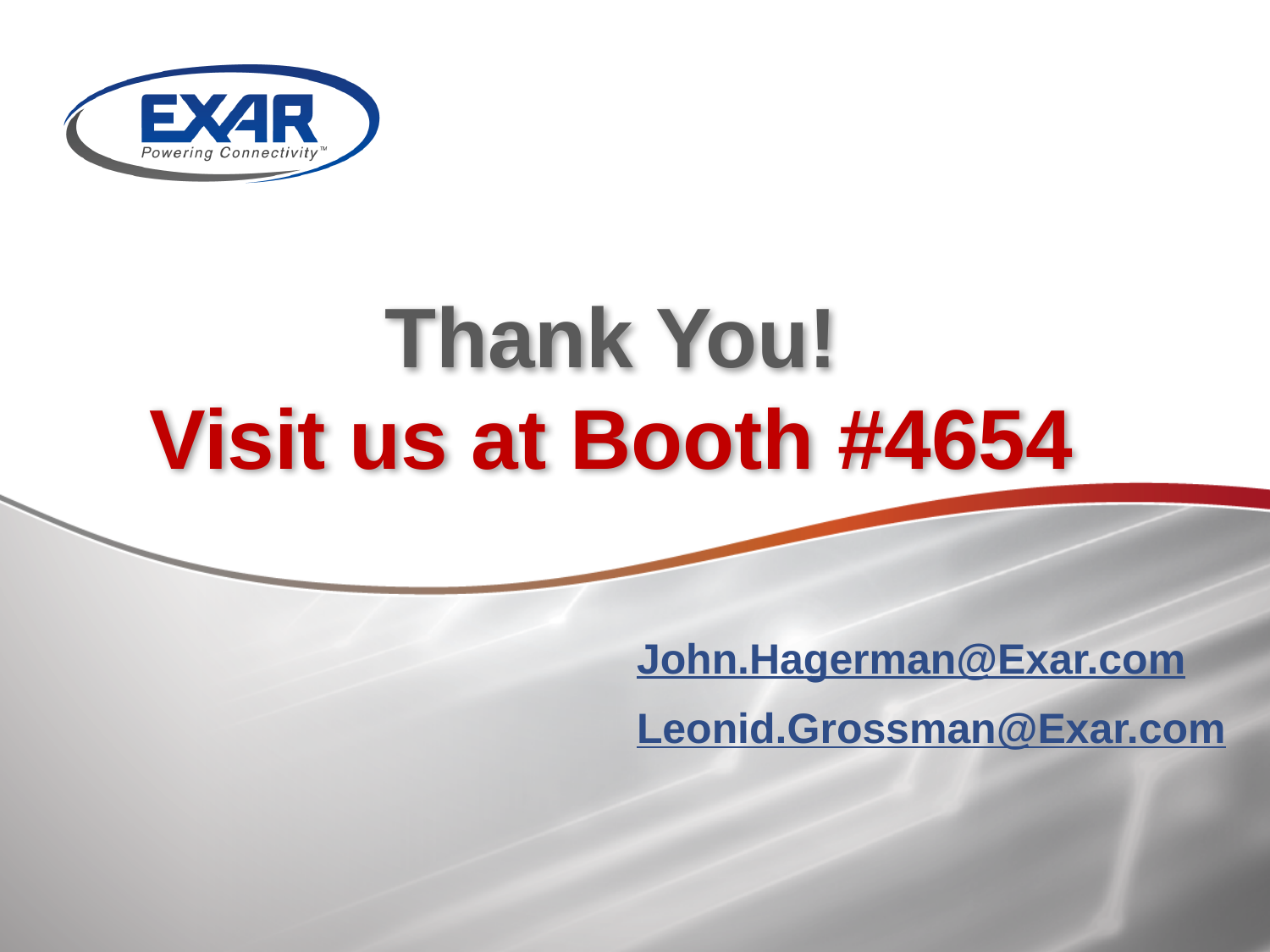

# Thank You! Visit us at Booth #4654
John.Hagerman@Exar.com
Leonid.Grossman@Exar.com